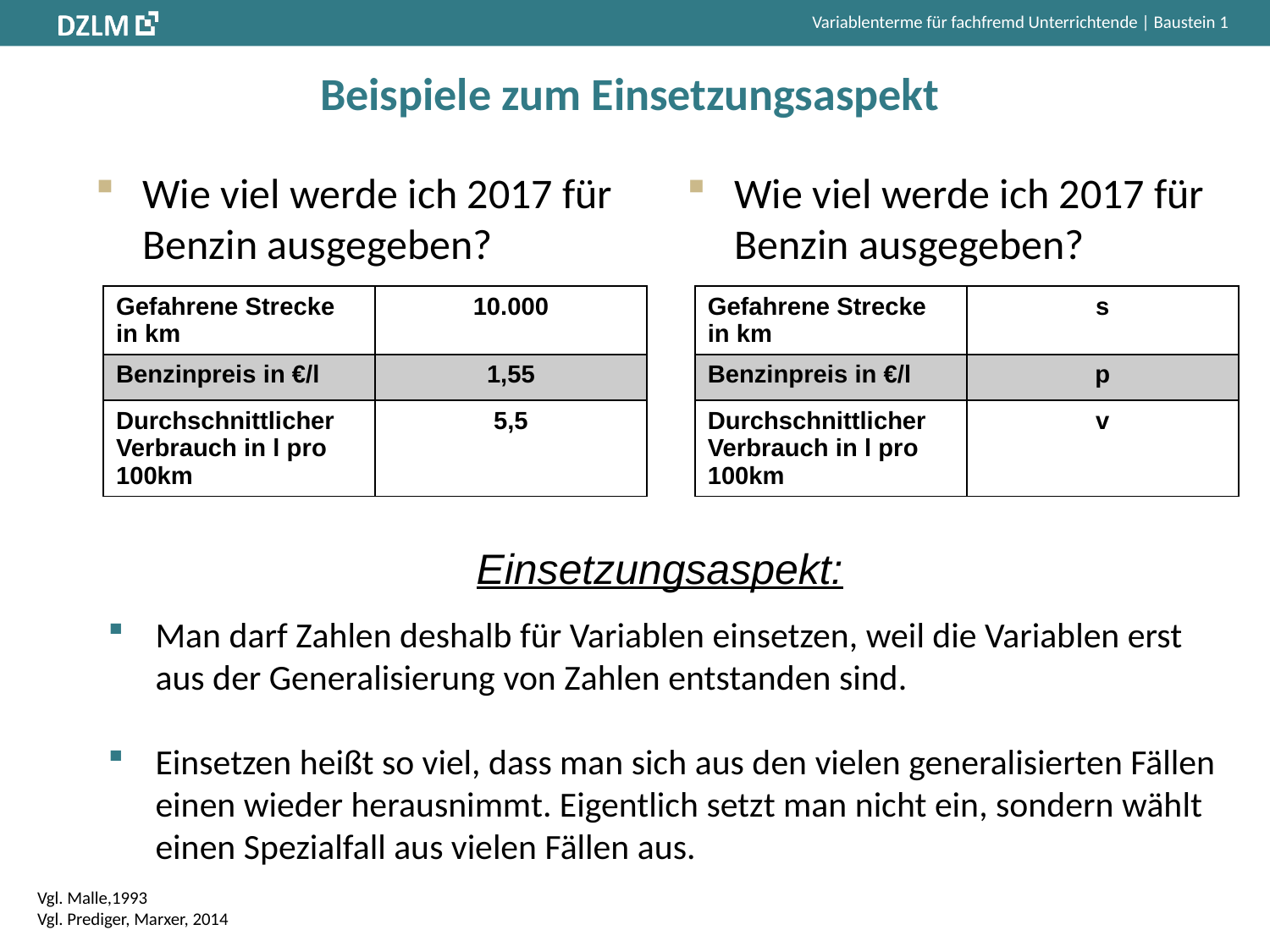

# Beispiele zum Einsetzungsaspekt
Wie viel werde ich 2017 für Benzin ausgegeben?

Wie viel werde ich 2017 für Benzin ausgegeben?

| Gefahrene Strecke in km | s |
| --- | --- |
| Benzinpreis in €/l | p |
| Durchschnittlicher Verbrauch in l pro 100km | v |
| Gefahrene Strecke in km | 10.000 |
| --- | --- |
| Benzinpreis in €/l | 1,55 |
| Durchschnittlicher Verbrauch in l pro 100km | 5,5 |
Einsetzungsaspekt:
Man darf Zahlen deshalb für Variablen einsetzen, weil die Variablen erst aus der Generalisierung von Zahlen entstanden sind.

Einsetzen heißt so viel, dass man sich aus den vielen generalisierten Fällen einen wieder herausnimmt. Eigentlich setzt man nicht ein, sondern wählt einen Spezialfall aus vielen Fällen aus.

Vgl. Malle,1993
Vgl. Prediger, Marxer, 2014